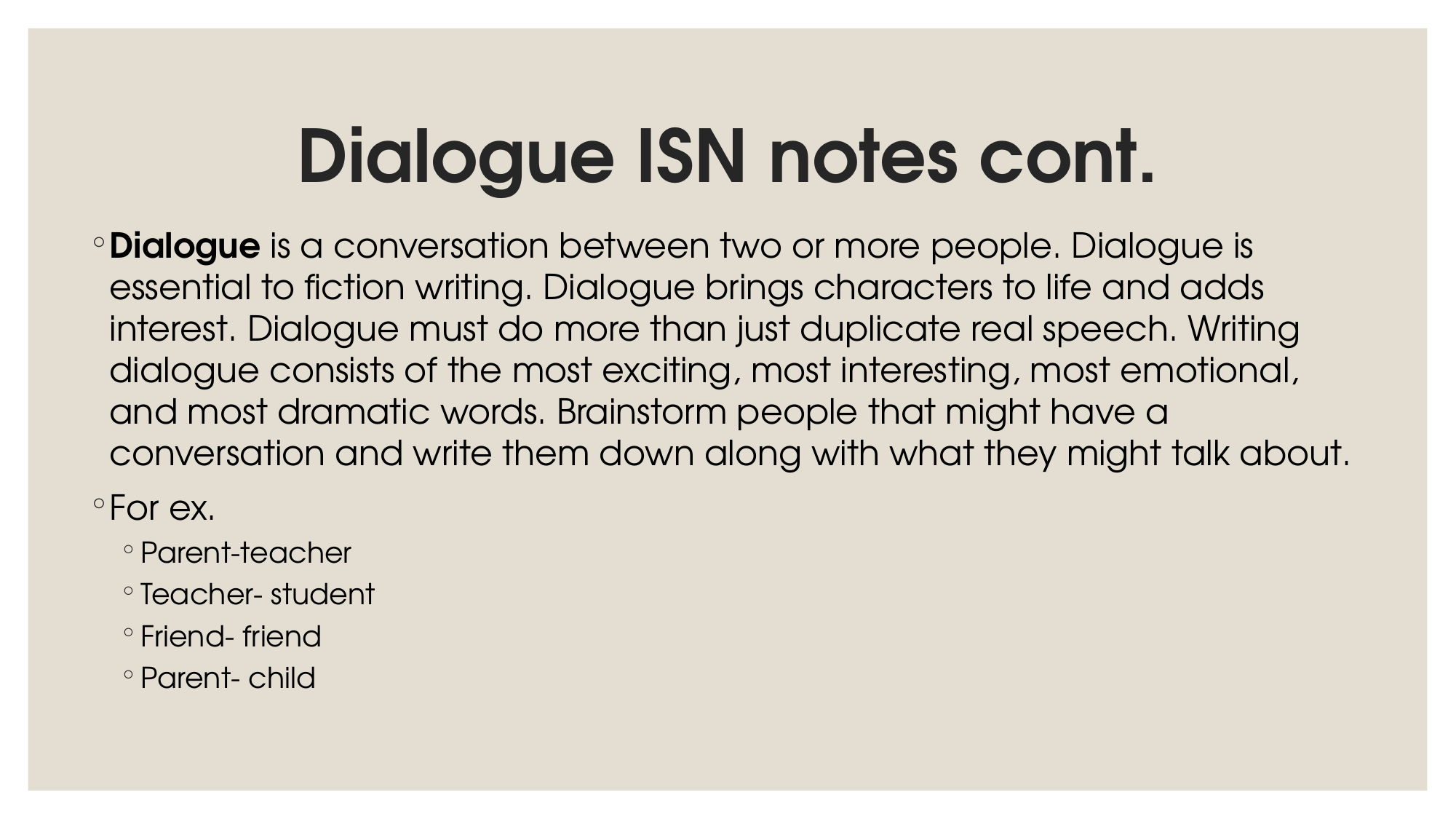

# Dialogue ISN notes cont.
Dialogue is a conversation between two or more people. Dialogue is essential to fiction writing. Dialogue brings characters to life and adds interest. Dialogue must do more than just duplicate real speech. Writing dialogue consists of the most exciting, most interesting, most emotional, and most dramatic words. Brainstorm people that might have a conversation and write them down along with what they might talk about.
For ex.
Parent-teacher
Teacher- student
Friend- friend
Parent- child